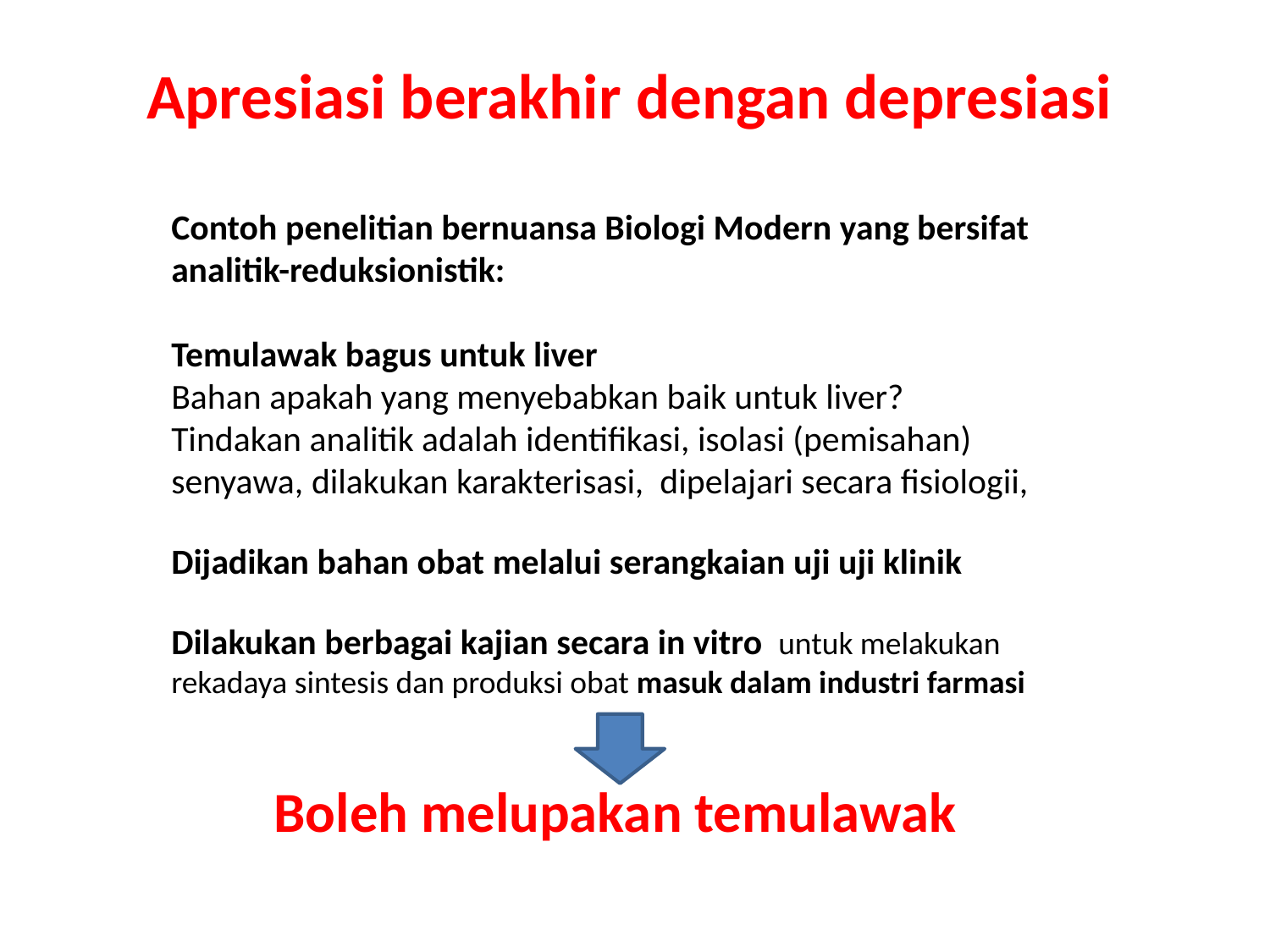

Apresiasi berakhir dengan depresiasi
Contoh penelitian bernuansa Biologi Modern yang bersifat  analitik-reduksionistik:

Temulawak bagus untuk liver
Bahan apakah yang menyebabkan baik untuk liver?
Tindakan analitik adalah identifikasi, isolasi (pemisahan) senyawa, dilakukan karakterisasi,  dipelajari secara fisiologii,

Dijadikan bahan obat melalui serangkaian uji uji klinik

Dilakukan berbagai kajian secara in vitro  untuk melakukan rekadaya sintesis dan produksi obat masuk dalam industri farmasi

Boleh melupakan temulawak